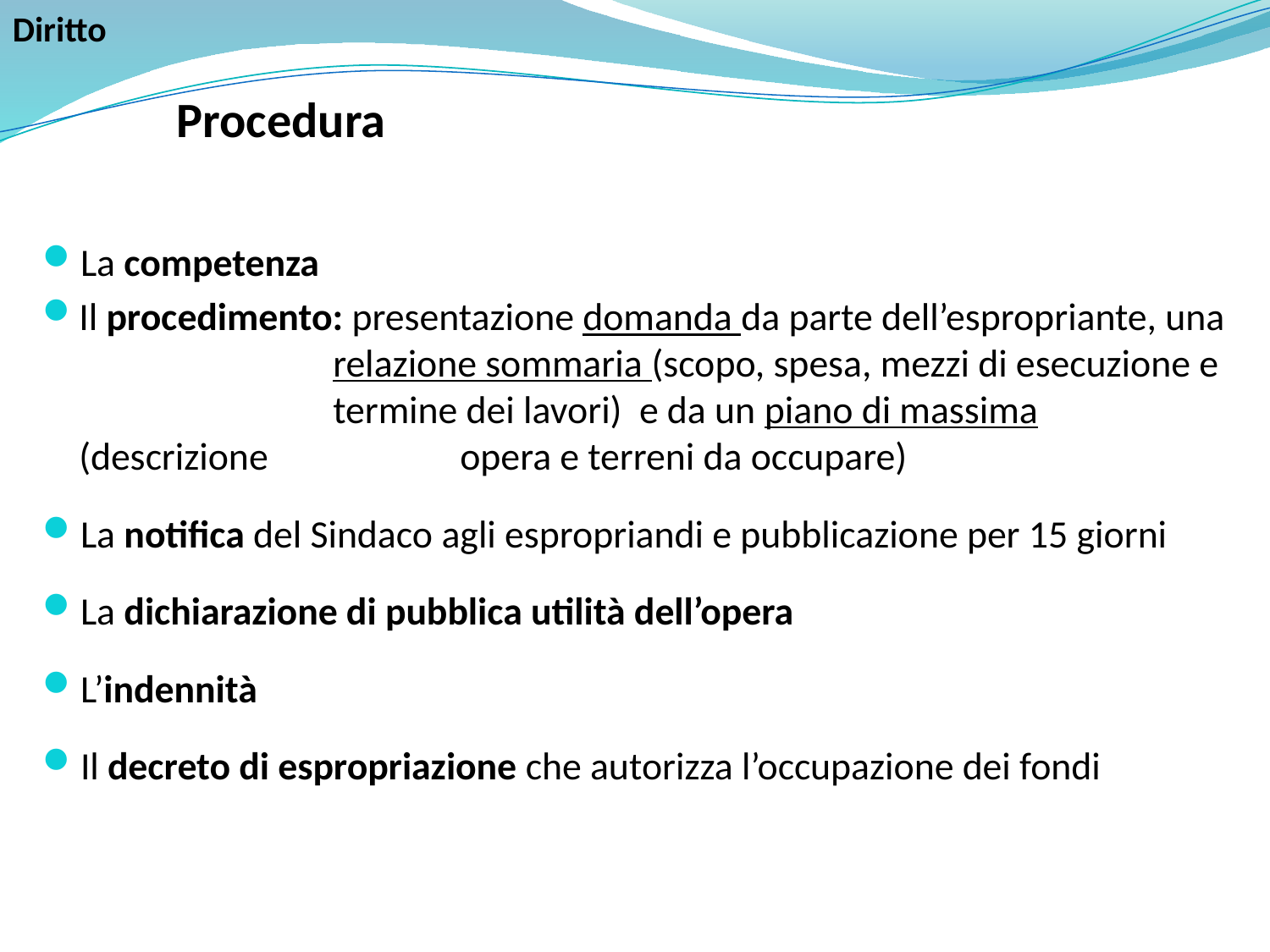

Diritto
# Procedura
La competenza
Il procedimento: presentazione domanda da parte dell’espropriante, una 		relazione sommaria (scopo, spesa, mezzi di esecuzione e 		termine dei lavori)  e da un piano di massima (descrizione 		opera e terreni da occupare)
La notifica del Sindaco agli espropriandi e pubblicazione per 15 giorni
La dichiarazione di pubblica utilità dell’opera
L’indennità
Il decreto di espropriazione che autorizza l’occupazione dei fondi